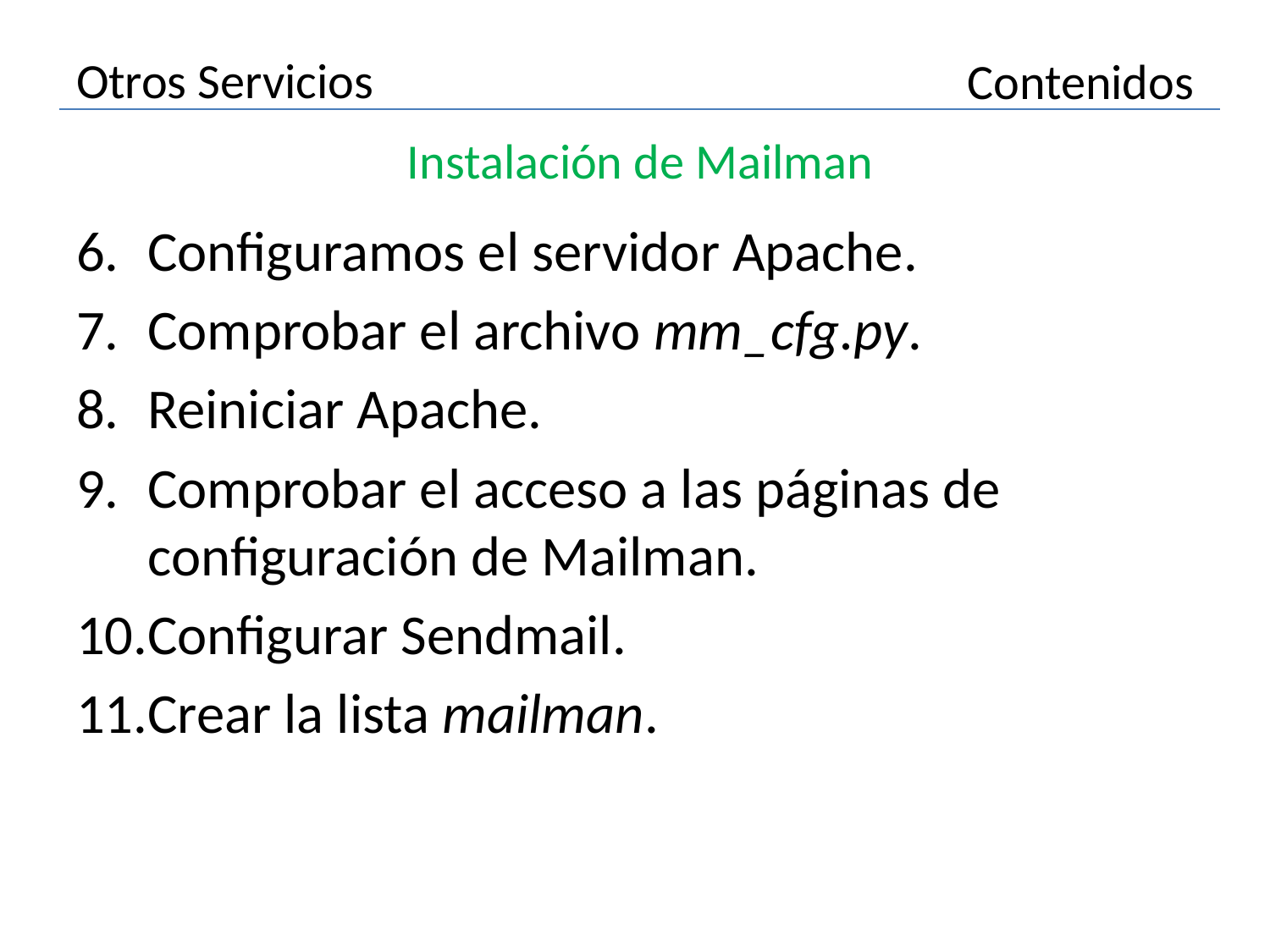

# Otros Servicios
Contenidos
Instalación de Mailman
Configuramos el servidor Apache.
Comprobar el archivo mm_cfg.py.
Reiniciar Apache.
Comprobar el acceso a las páginas de configuración de Mailman.
Configurar Sendmail.
Crear la lista mailman.